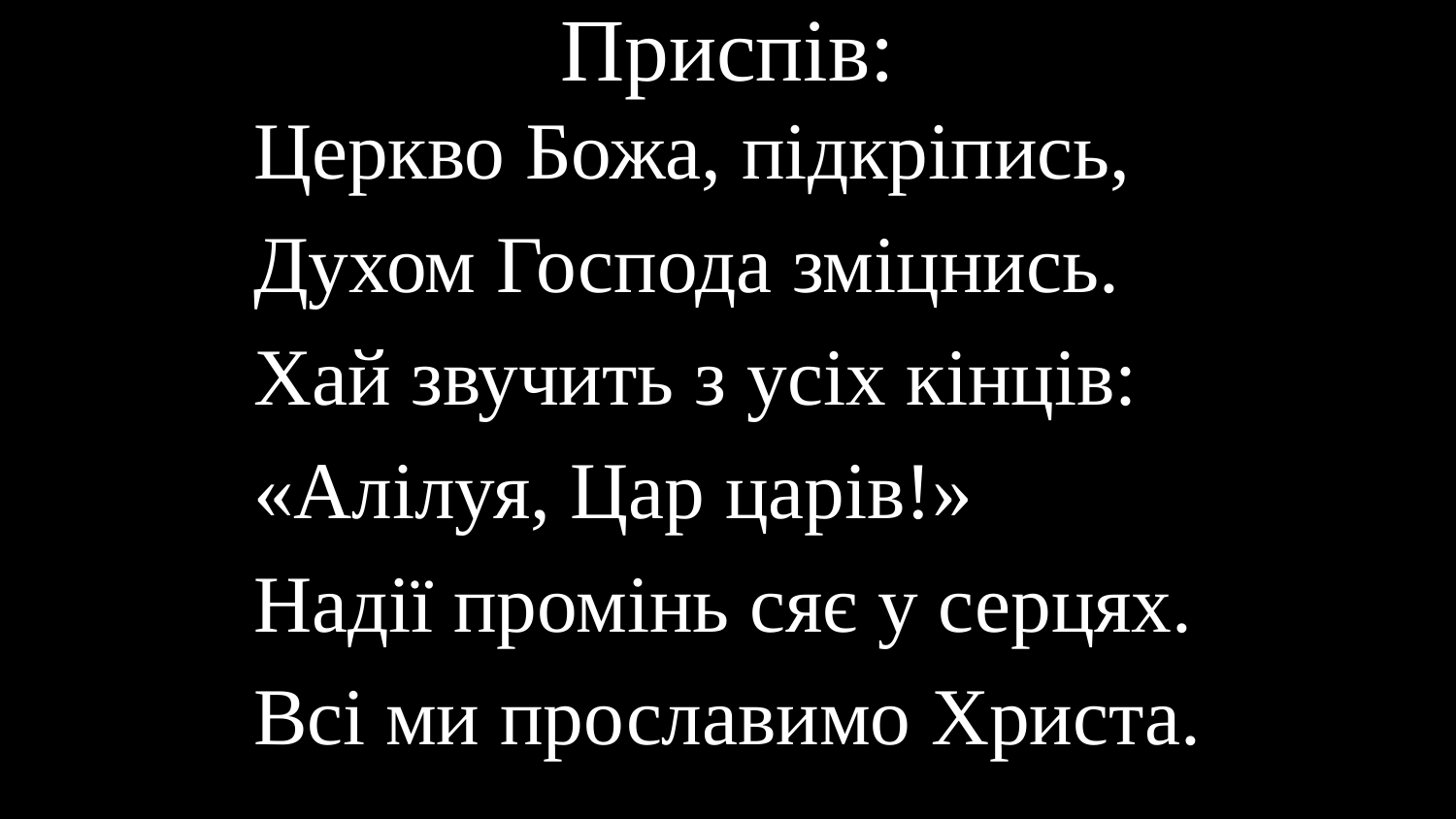

# Приспів:
Церкво Божа, підкріпись,
Духом Господа зміцнись.
Хай звучить з усіх кінців:
«Алілуя, Цар царів!»
Надії промінь сяє у серцях.
Всі ми прославимо Христа.